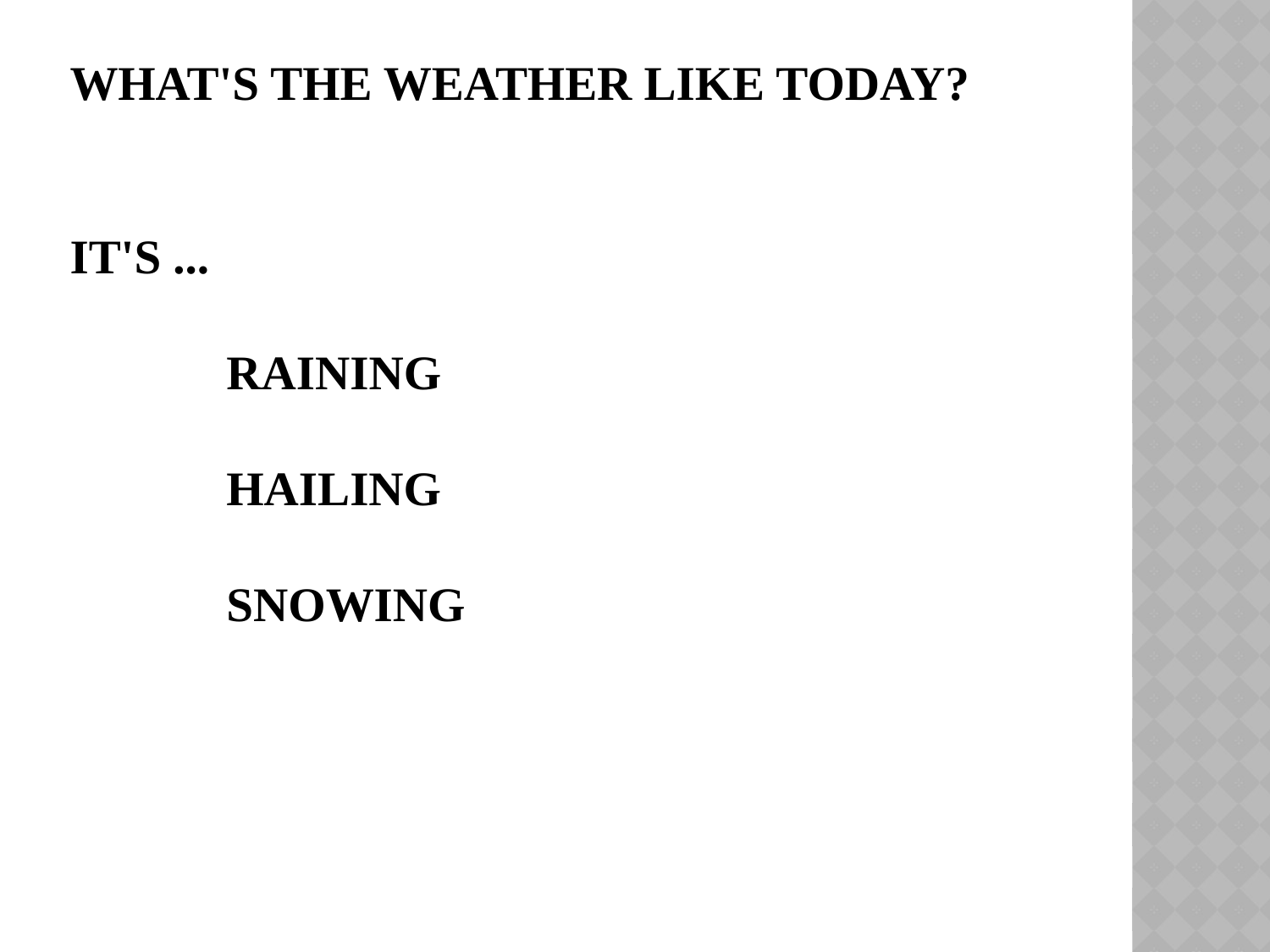

# what's the weather like today?     it's ... Raining hailing snowing